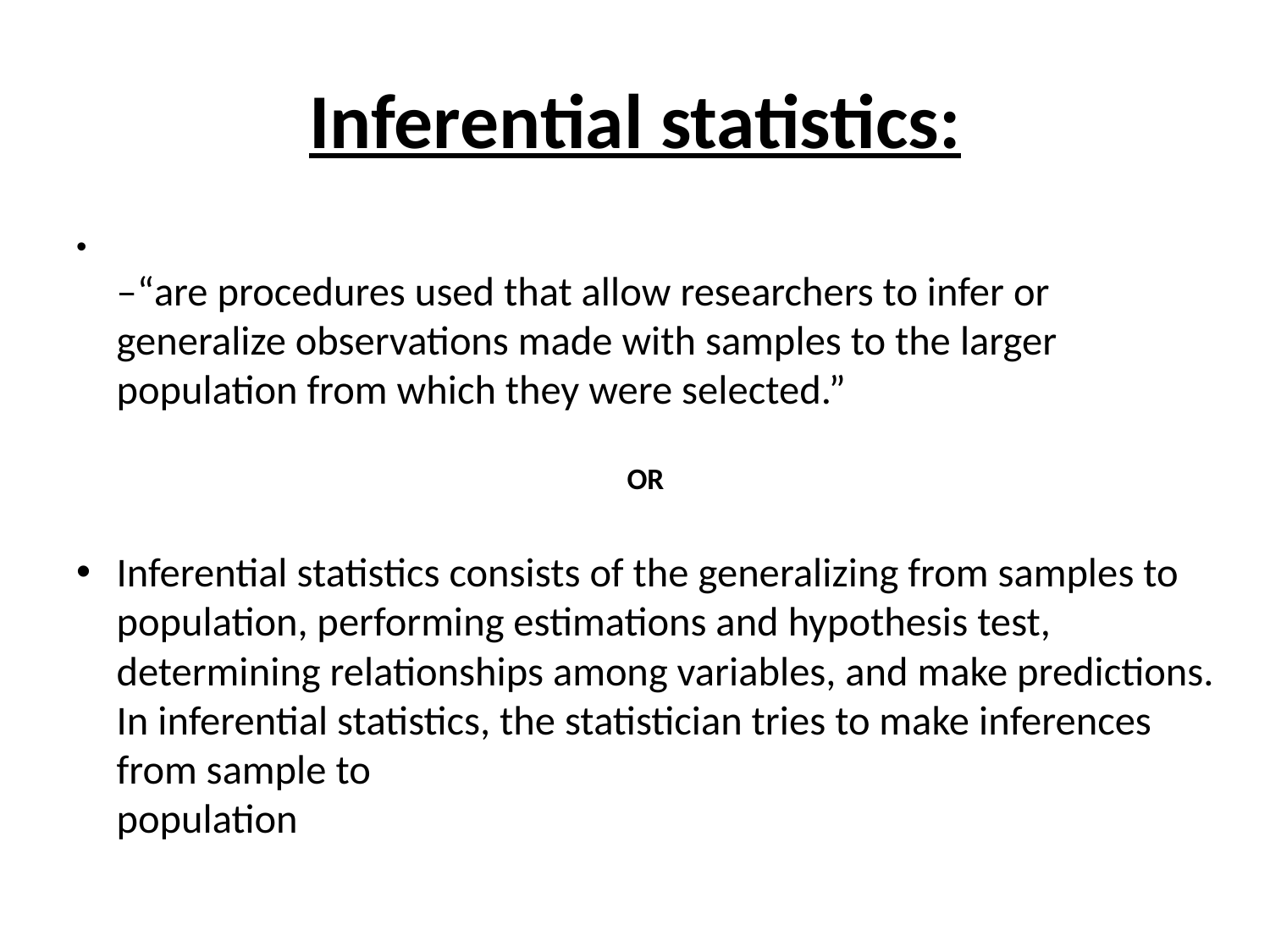

# Inferential statistics:
–“are procedures used that allow researchers to infer or generalize observations made with samples to the larger population from which they were selected.”

OR

Inferential statistics consists of the generalizing from samples to population, performing estimations and hypothesis test, determining relationships among variables, and make predictions.
In inferential statistics, the statistician tries to make inferences from sample to
population